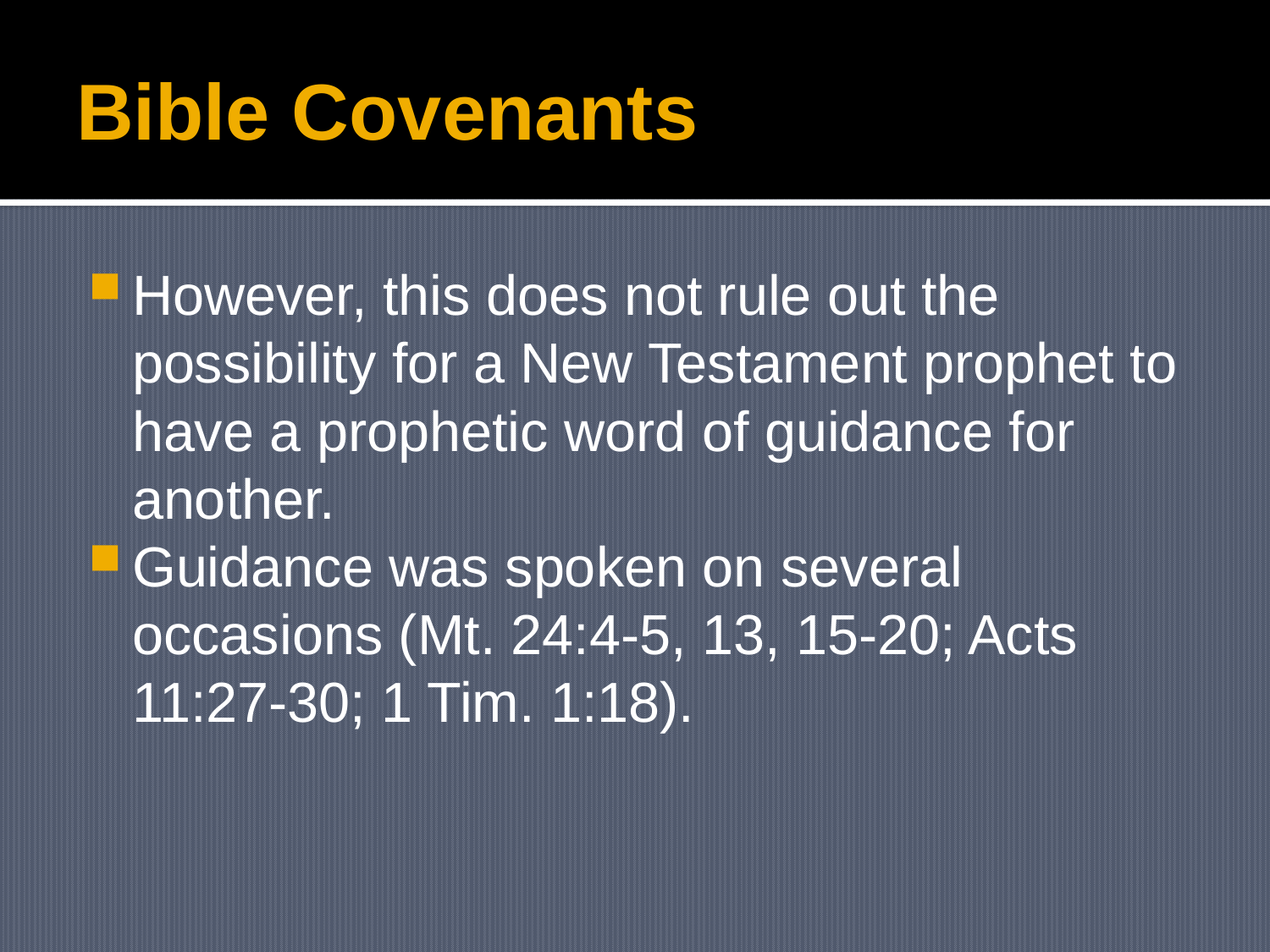

# Bible Covenants
However, this does not rule out the possibility for a New Testament prophet to have a prophetic word of guidance for another.
Guidance was spoken on several occasions (Mt. 24:4-5, 13, 15-20; Acts 11:27-30; 1 Tim. 1:18).